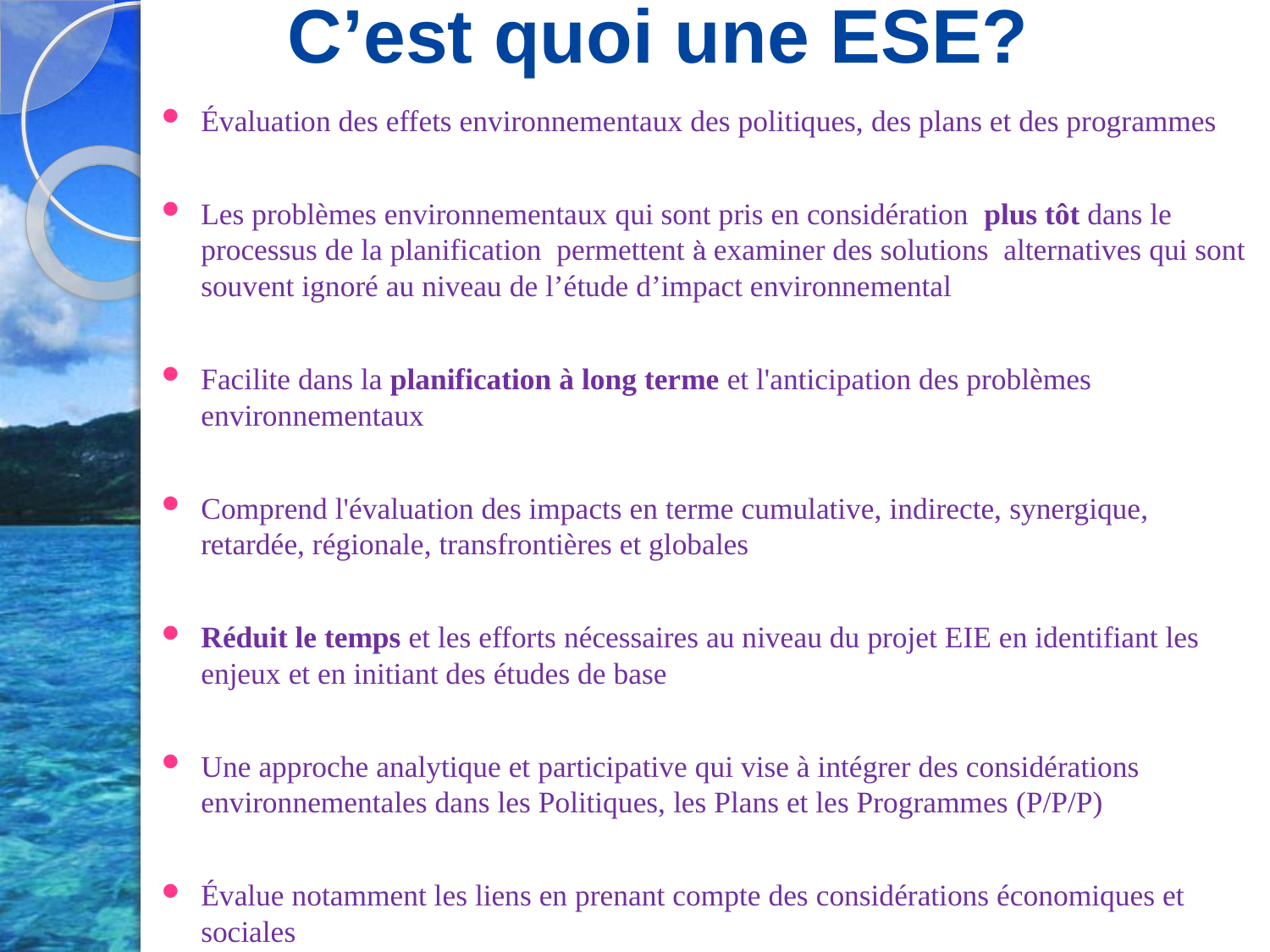

# C’est quoi une ESE?
Évaluation des effets environnementaux des politiques, des plans et des programmes

Les problèmes environnementaux qui sont pris en considération  plus tôt dans le processus de la planification  permettent à examiner des solutions  alternatives qui sont souvent ignoré au niveau de l’étude d’impact environnemental

Facilite dans la planification à long terme et l'anticipation des problèmes environnementaux

Comprend l'évaluation des impacts en terme cumulative, indirecte, synergique, retardée, régionale, transfrontières et globales

Réduit le temps et les efforts nécessaires au niveau du projet EIE en identifiant les enjeux et en initiant des études de base

Une approche analytique et participative qui vise à intégrer des considérations environnementales dans les Politiques, les Plans et les Programmes (P/P/P)

Évalue notamment les liens en prenant compte des considérations économiques et sociales